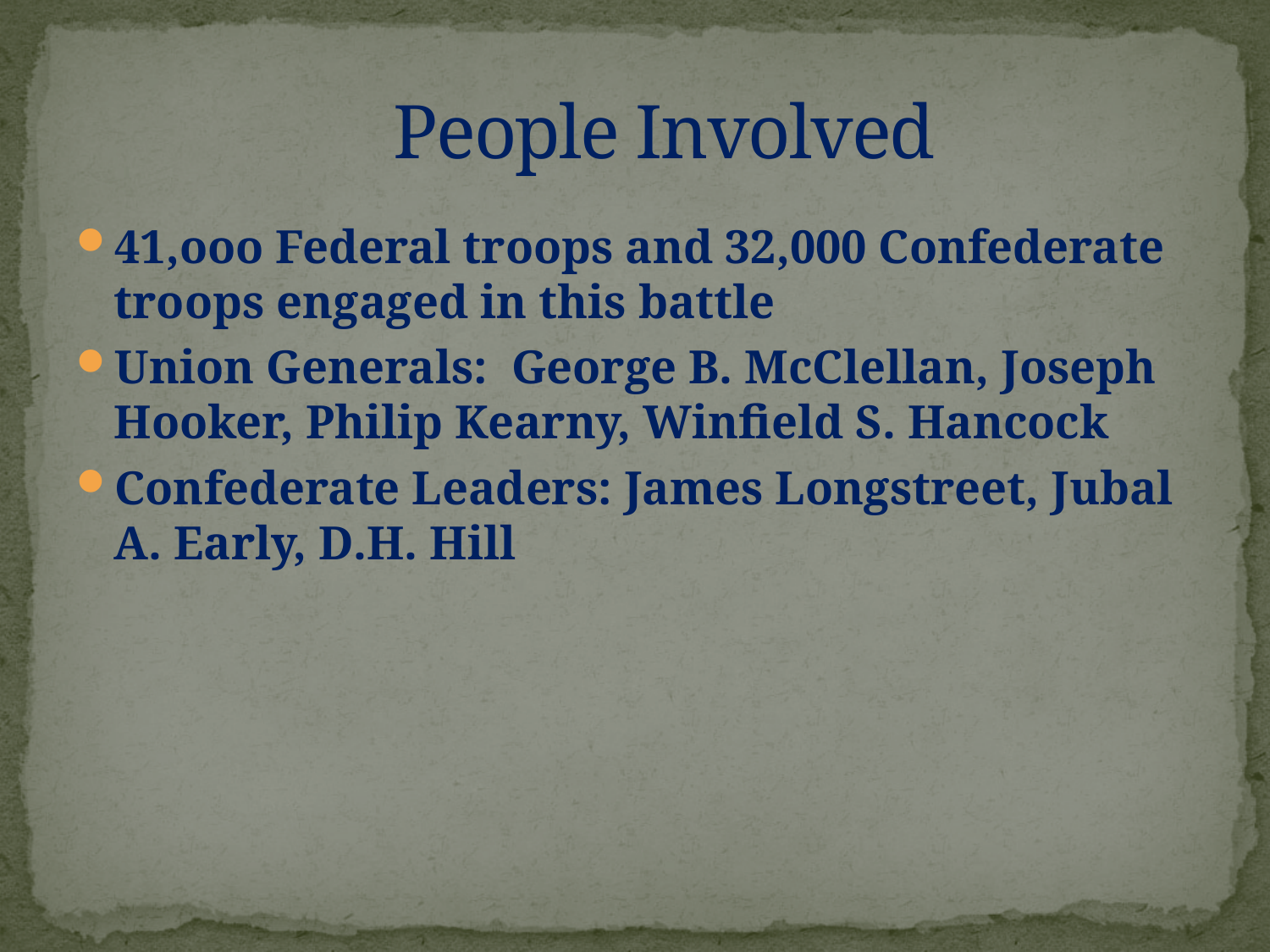

# People Involved
41,ooo Federal troops and 32,000 Confederate troops engaged in this battle
Union Generals:  George B. McClellan, Joseph Hooker, Philip Kearny, Winfield S. Hancock
Confederate Leaders: James Longstreet, Jubal A. Early, D.H. Hill